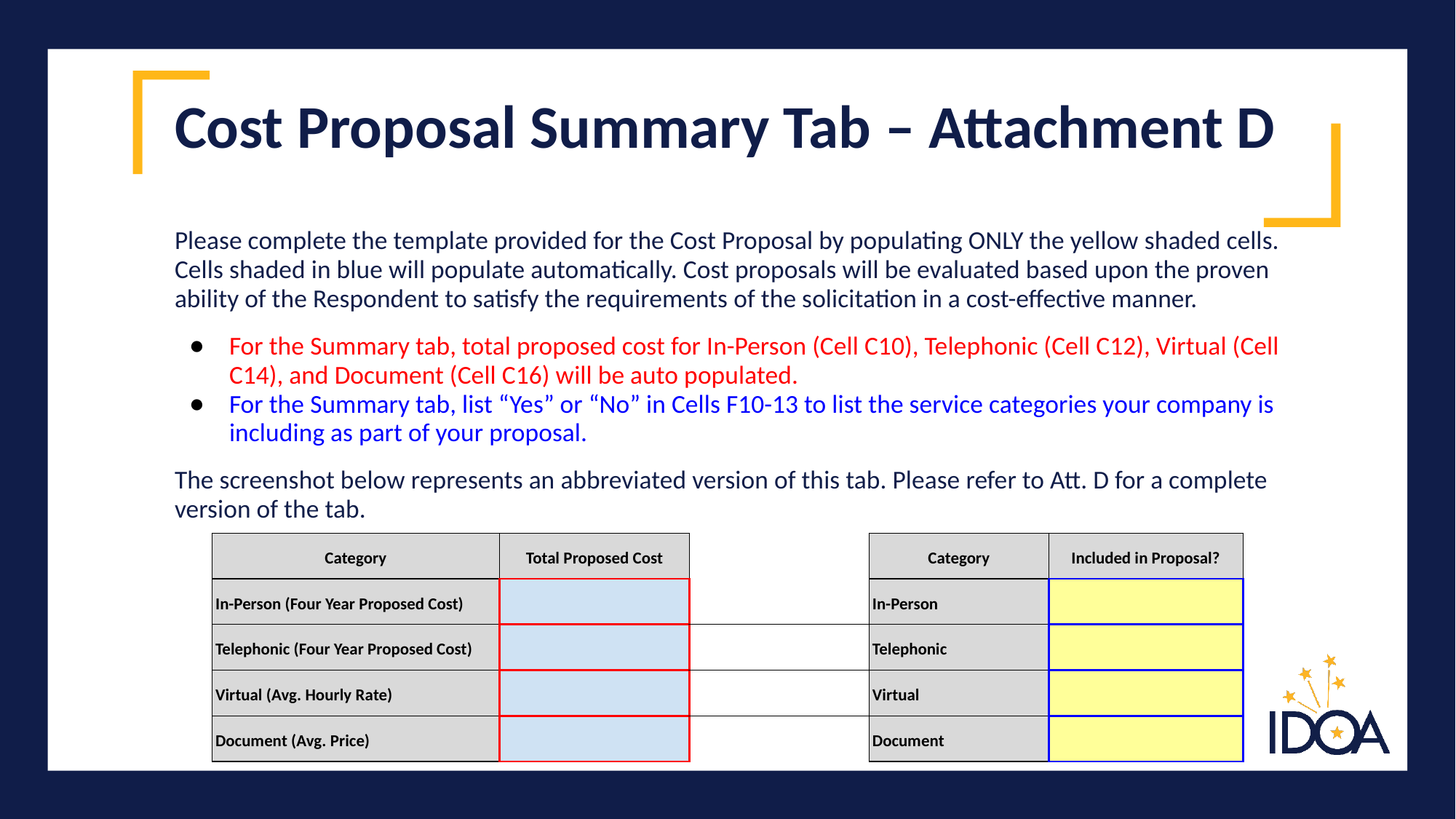

# Cost Proposal Summary Tab – Attachment D
Please complete the template provided for the Cost Proposal by populating ONLY the yellow shaded cells. Cells shaded in blue will populate automatically. Cost proposals will be evaluated based upon the proven ability of the Respondent to satisfy the requirements of the solicitation in a cost-effective manner.
For the Summary tab, total proposed cost for In-Person (Cell C10), Telephonic (Cell C12), Virtual (Cell C14), and Document (Cell C16) will be auto populated.
For the Summary tab, list “Yes” or “No” in Cells F10-13 to list the service categories your company is including as part of your proposal.
The screenshot below represents an abbreviated version of this tab. Please refer to Att. D for a complete version of the tab.
| Category | Total Proposed Cost |  | Category | Included in Proposal? |
| --- | --- | --- | --- | --- |
| In-Person (Four Year Proposed Cost) |  |  | In-Person |  |
| Telephonic (Four Year Proposed Cost) |  |  | Telephonic |  |
| Virtual (Avg. Hourly Rate) |  |  | Virtual |  |
| Document (Avg. Price) |  |  | Document |  |